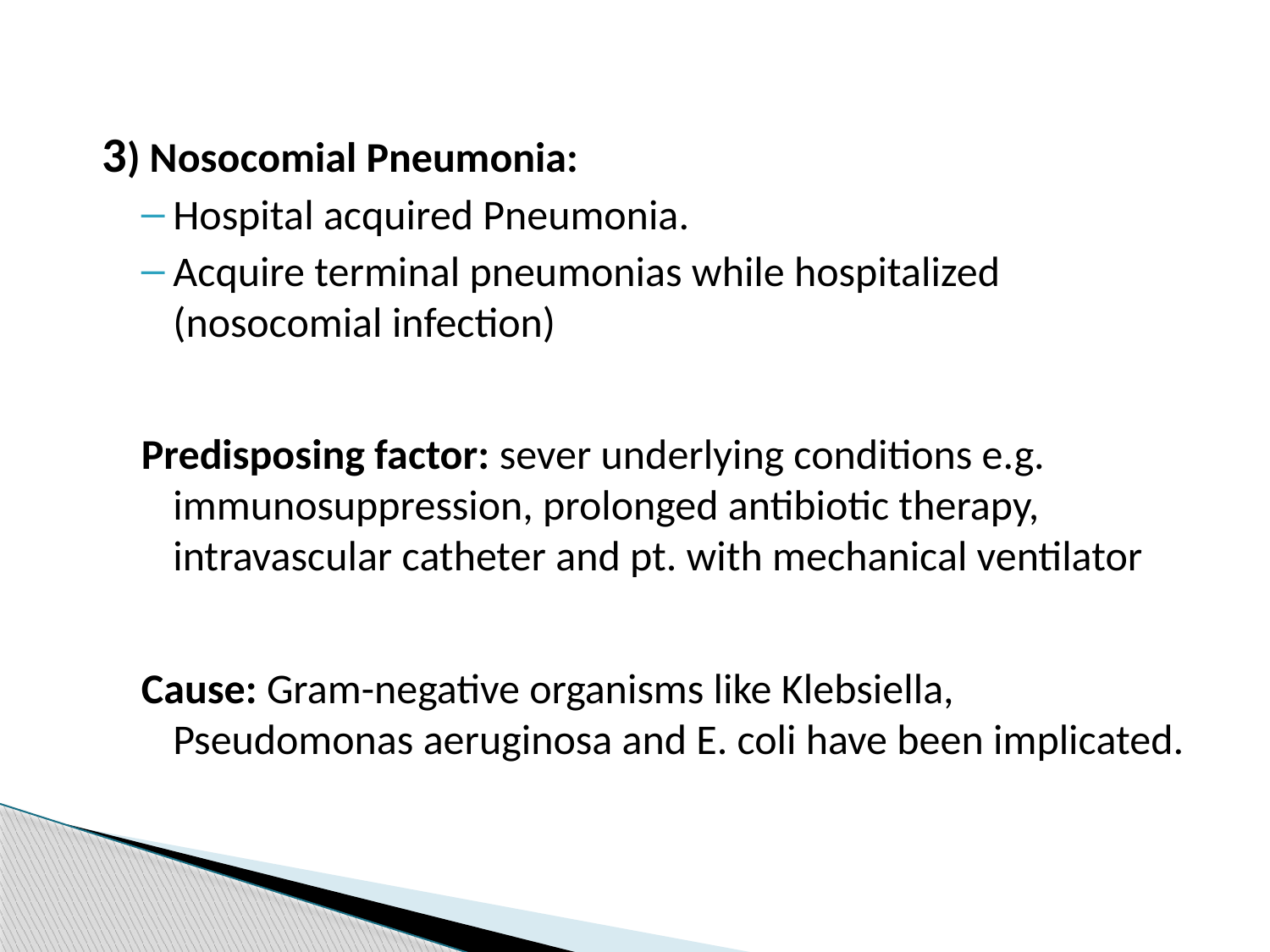

3) Nosocomial Pneumonia:
Hospital acquired Pneumonia.
Acquire terminal pneumonias while hospitalized (nosocomial infection)

Predisposing factor: sever underlying conditions e.g. immunosuppression, prolonged antibiotic therapy, intravascular catheter and pt. with mechanical ventilator

Cause: Gram-negative organisms like Klebsiella, Pseudomonas aeruginosa and E. coli have been implicated.